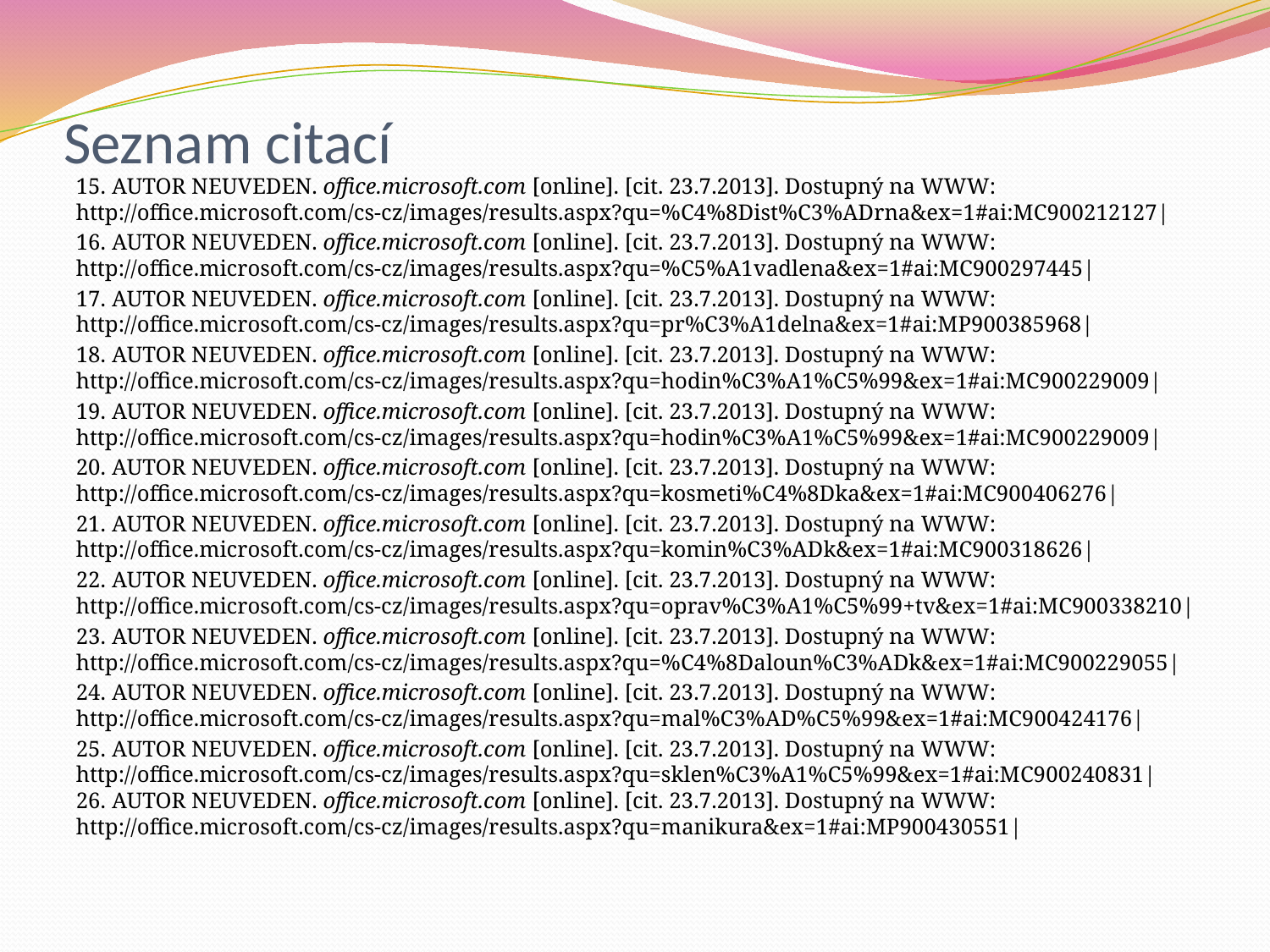

# Seznam citací
15. AUTOR NEUVEDEN. office.microsoft.com [online]. [cit. 23.7.2013]. Dostupný na WWW: http://office.microsoft.com/cs-cz/images/results.aspx?qu=%C4%8Dist%C3%ADrna&ex=1#ai:MC900212127|
16. AUTOR NEUVEDEN. office.microsoft.com [online]. [cit. 23.7.2013]. Dostupný na WWW: http://office.microsoft.com/cs-cz/images/results.aspx?qu=%C5%A1vadlena&ex=1#ai:MC900297445|
17. AUTOR NEUVEDEN. office.microsoft.com [online]. [cit. 23.7.2013]. Dostupný na WWW: http://office.microsoft.com/cs-cz/images/results.aspx?qu=pr%C3%A1delna&ex=1#ai:MP900385968|
18. AUTOR NEUVEDEN. office.microsoft.com [online]. [cit. 23.7.2013]. Dostupný na WWW: http://office.microsoft.com/cs-cz/images/results.aspx?qu=hodin%C3%A1%C5%99&ex=1#ai:MC900229009|
19. AUTOR NEUVEDEN. office.microsoft.com [online]. [cit. 23.7.2013]. Dostupný na WWW: http://office.microsoft.com/cs-cz/images/results.aspx?qu=hodin%C3%A1%C5%99&ex=1#ai:MC900229009|
20. AUTOR NEUVEDEN. office.microsoft.com [online]. [cit. 23.7.2013]. Dostupný na WWW: http://office.microsoft.com/cs-cz/images/results.aspx?qu=kosmeti%C4%8Dka&ex=1#ai:MC900406276|
21. AUTOR NEUVEDEN. office.microsoft.com [online]. [cit. 23.7.2013]. Dostupný na WWW: http://office.microsoft.com/cs-cz/images/results.aspx?qu=komin%C3%ADk&ex=1#ai:MC900318626|
22. AUTOR NEUVEDEN. office.microsoft.com [online]. [cit. 23.7.2013]. Dostupný na WWW: http://office.microsoft.com/cs-cz/images/results.aspx?qu=oprav%C3%A1%C5%99+tv&ex=1#ai:MC900338210|
23. AUTOR NEUVEDEN. office.microsoft.com [online]. [cit. 23.7.2013]. Dostupný na WWW: http://office.microsoft.com/cs-cz/images/results.aspx?qu=%C4%8Daloun%C3%ADk&ex=1#ai:MC900229055|
24. AUTOR NEUVEDEN. office.microsoft.com [online]. [cit. 23.7.2013]. Dostupný na WWW: http://office.microsoft.com/cs-cz/images/results.aspx?qu=mal%C3%AD%C5%99&ex=1#ai:MC900424176|
25. AUTOR NEUVEDEN. office.microsoft.com [online]. [cit. 23.7.2013]. Dostupný na WWW: http://office.microsoft.com/cs-cz/images/results.aspx?qu=sklen%C3%A1%C5%99&ex=1#ai:MC900240831|
26. AUTOR NEUVEDEN. office.microsoft.com [online]. [cit. 23.7.2013]. Dostupný na WWW: http://office.microsoft.com/cs-cz/images/results.aspx?qu=manikura&ex=1#ai:MP900430551|